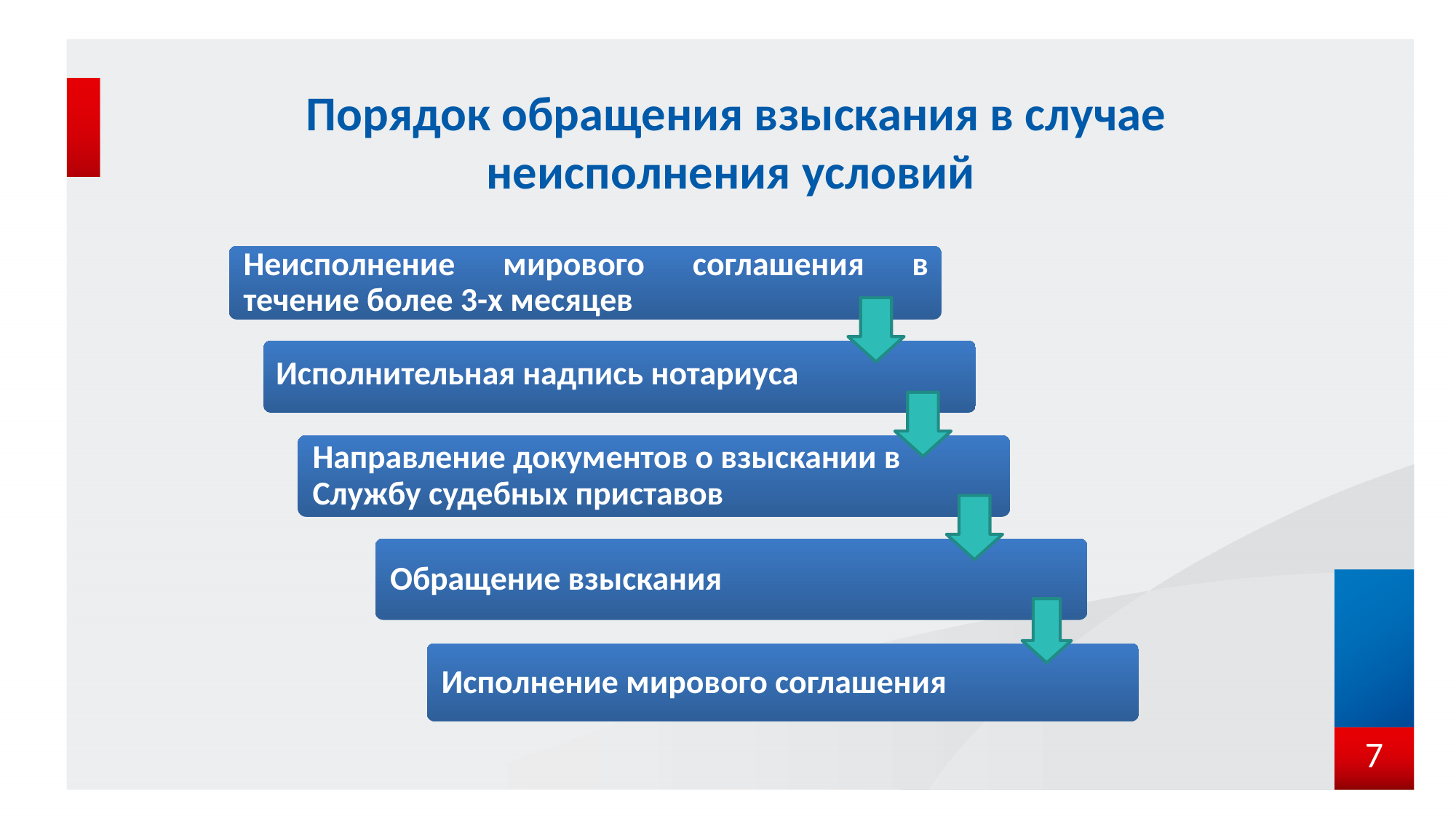

# Порядок обращения взыскания в случае неисполнения условий
Неисполнение мирового соглашения в течение более 3-х месяцев

Исполнительная надпись нотариуса

Направление документов о взыскании в Службу судебных приставов
Обращение взыскания
Исполнение мирового соглашения

7